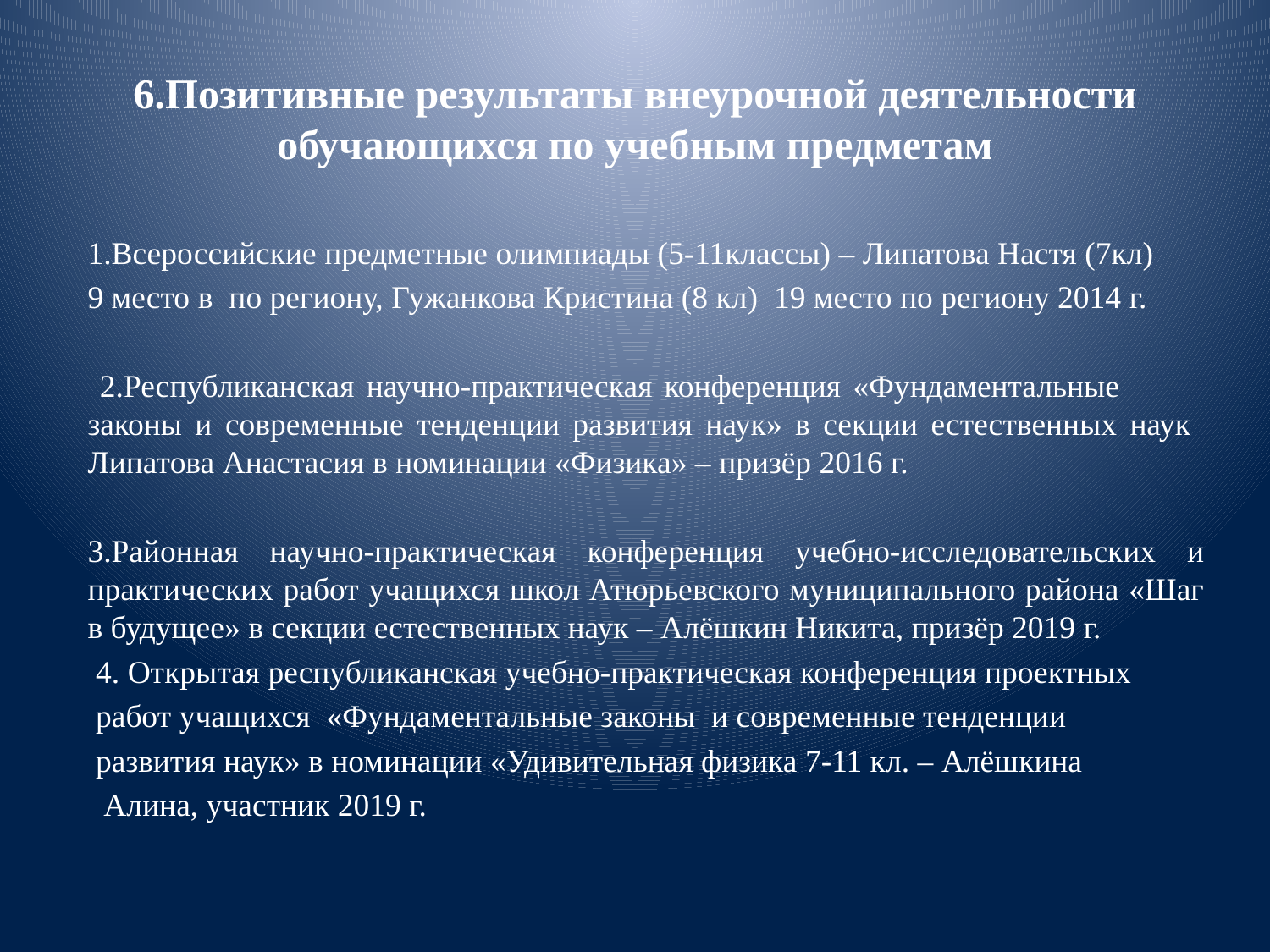

# 6.Позитивные результаты внеурочной деятельности обучающихся по учебным предметам
1.Всероссийские предметные олимпиады (5-11классы) – Липатова Настя (7кл)
9 место в  по региону, Гужанкова Кристина (8 кл)  19 место по региону 2014 г.

 2.Республиканская научно-практическая конференция «Фундаментальные        законы и современные тенденции развития наук» в секции естественных наук  Липатова Анастасия в номинации «Физика» – призёр 2016 г.

3.Районная научно-практическая конференция учебно-исследовательских и практических работ учащихся школ Атюрьевского муниципального района «Шаг в будущее» в секции естественных наук – Алёшкин Никита, призёр 2019 г.
 4. Открытая республиканская учебно-практическая конференция проектных
 работ учащихся  «Фундаментальные законы  и современные тенденции
 развития наук» в номинации «Удивительная физика 7-11 кл. – Алёшкина
  Алина, участник 2019 г.